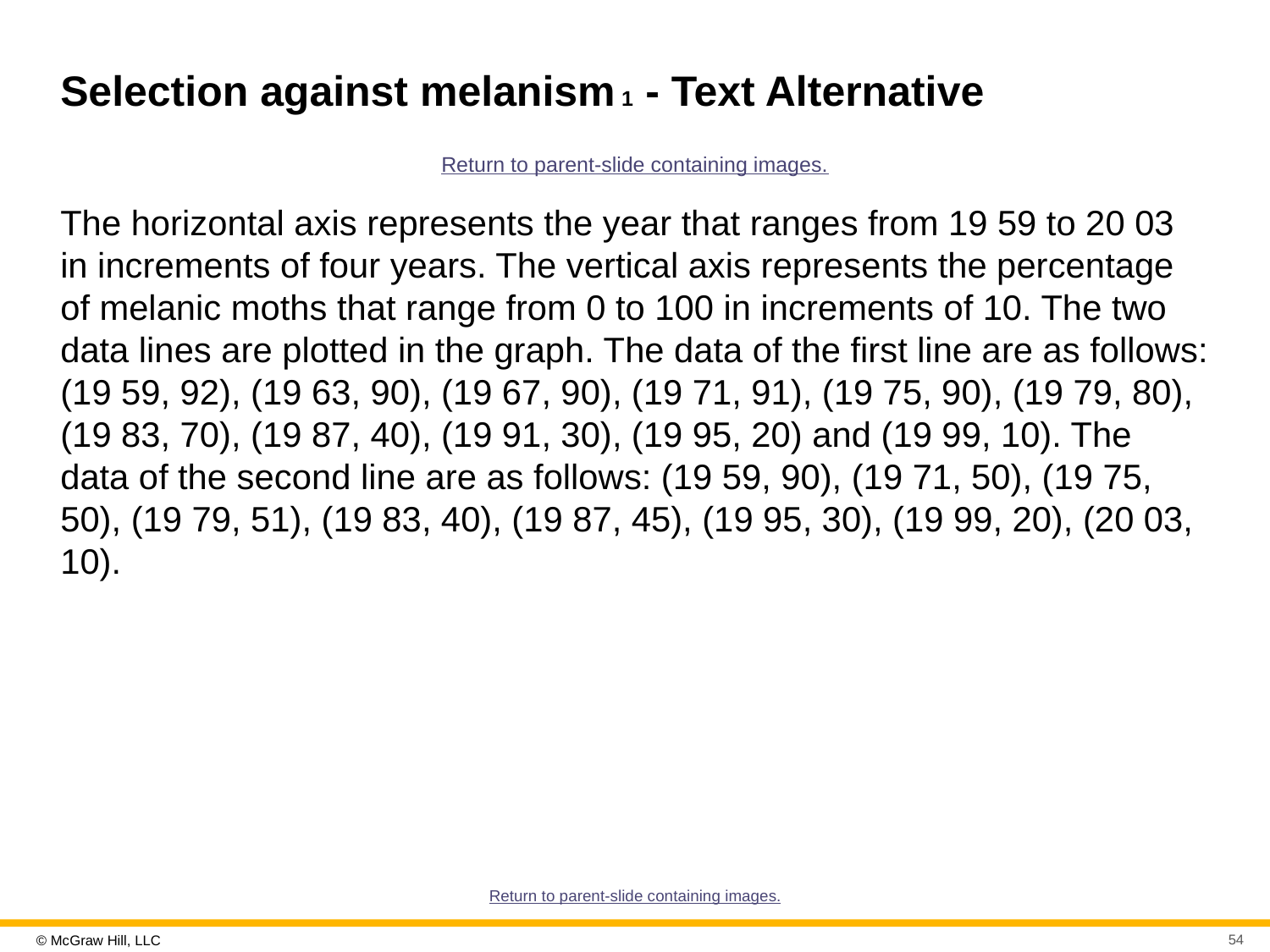

# Selection against melanism 1 - Text Alternative
Return to parent-slide containing images.
The horizontal axis represents the year that ranges from 19 59 to 20 03 in increments of four years. The vertical axis represents the percentage of melanic moths that range from 0 to 100 in increments of 10. The two data lines are plotted in the graph. The data of the first line are as follows: (19 59, 92), (19 63, 90), (19 67, 90), (19 71, 91), (19 75, 90), (19 79, 80), (19 83, 70), (19 87, 40), (19 91, 30), (19 95, 20) and (19 99, 10). The data of the second line are as follows: (19 59, 90), (19 71, 50), (19 75, 50), (19 79, 51), (19 83, 40), (19 87, 45), (19 95, 30), (19 99, 20), (20 03, 10).
Return to parent-slide containing images.
54